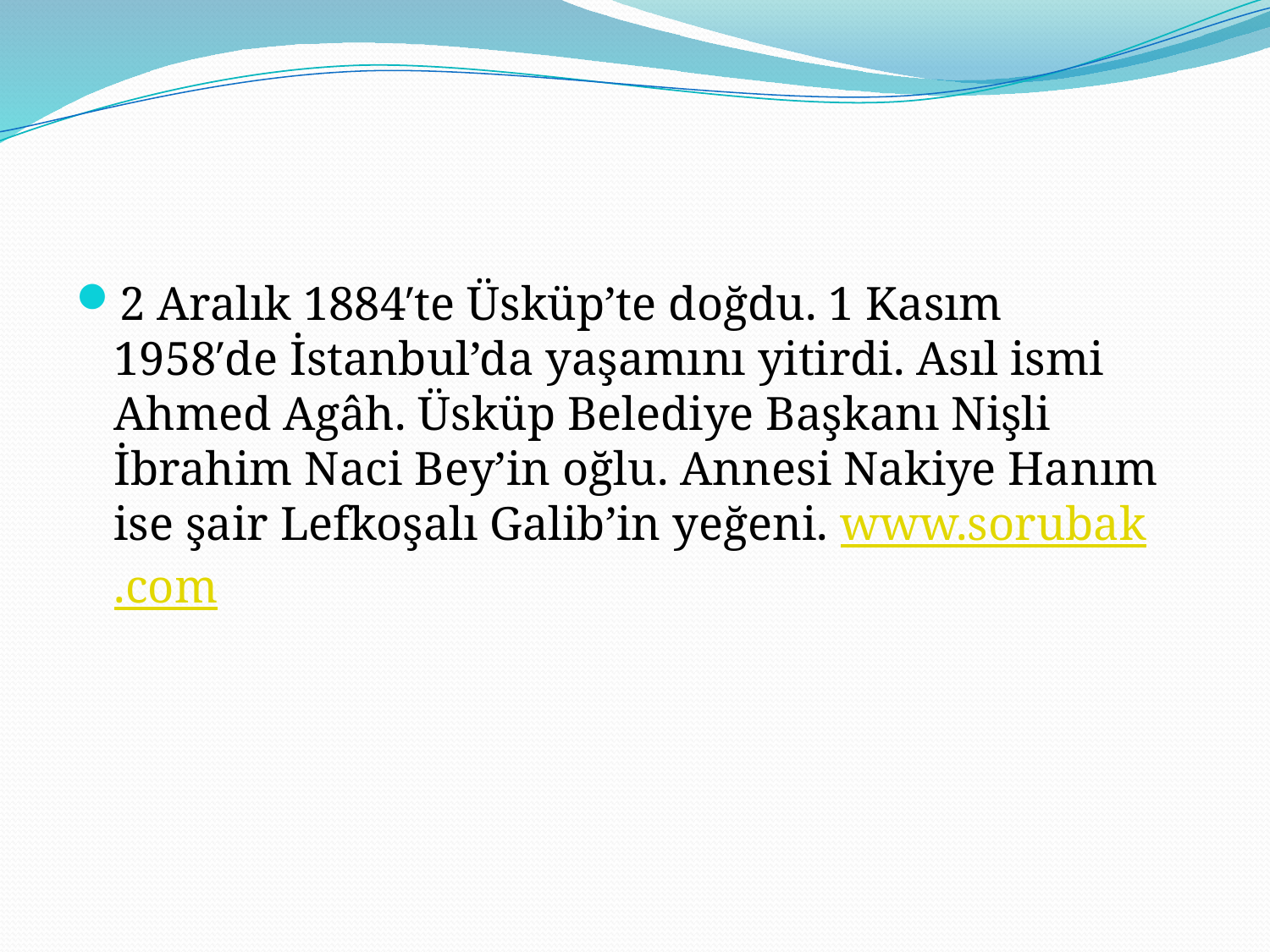

#
2 Aralık 1884′te Üsküp’te doğdu. 1 Kasım 1958′de İstanbul’da yaşamını yitirdi. Asıl ismi Ahmed Agâh. Üsküp Belediye Başkanı Nişli İbrahim Naci Bey’in oğlu. Annesi Nakiye Hanım ise şair Lefkoşalı Galib’in yeğeni. www.sorubak.com